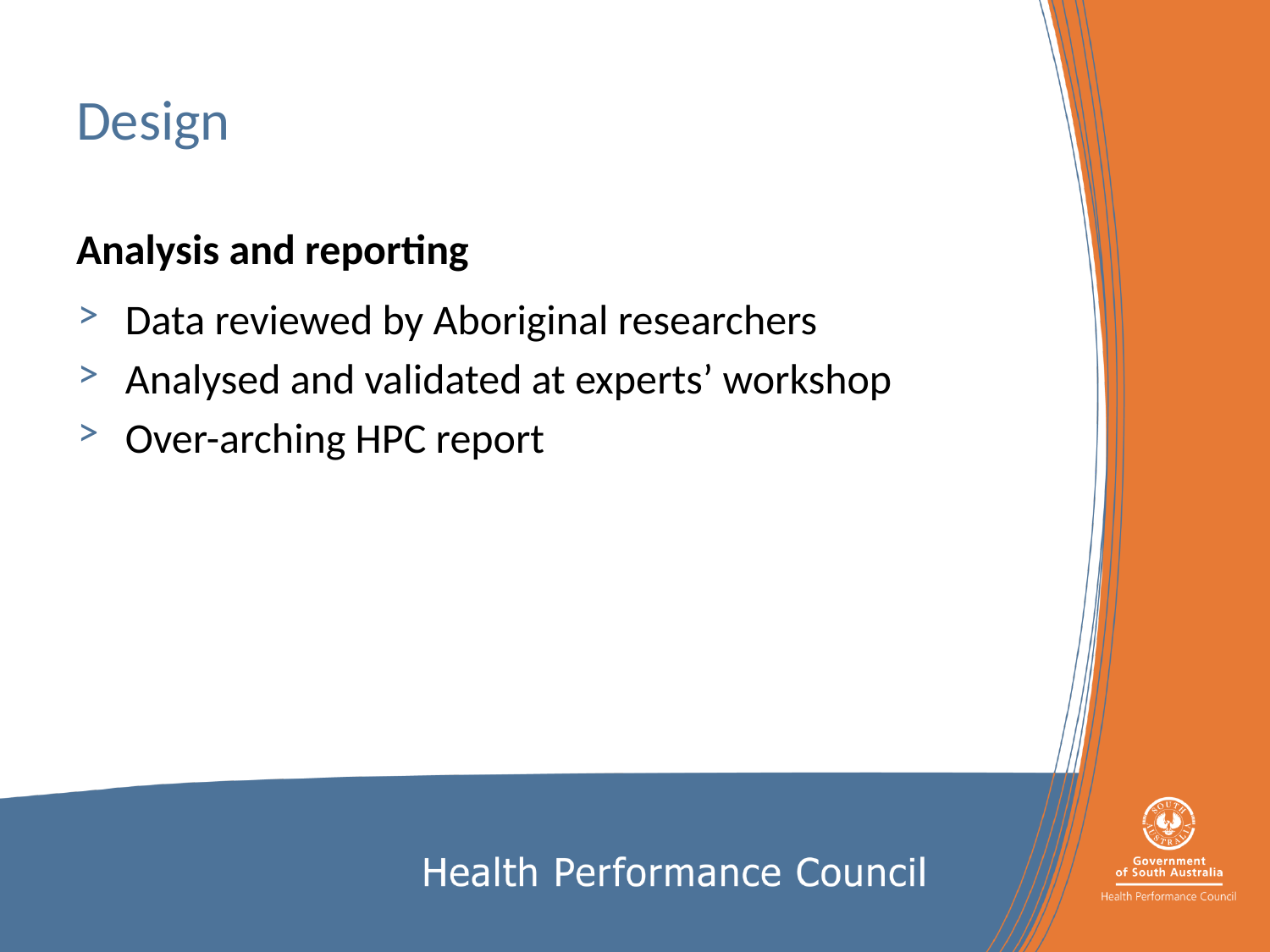

# Design
Analysis and reporting
Data reviewed by Aboriginal researchers
Analysed and validated at experts’ workshop
Over-arching HPC report